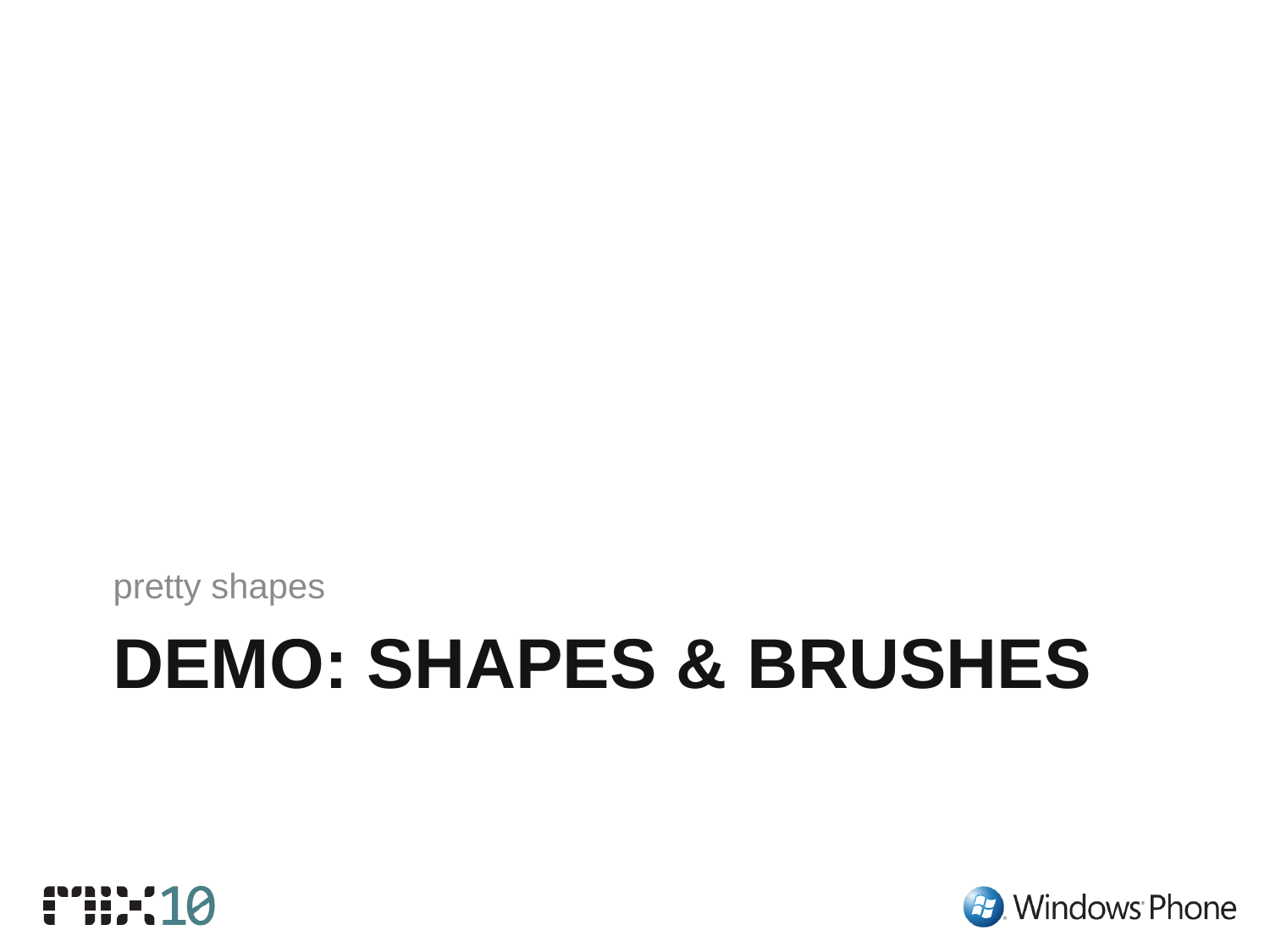

pretty shapes
# DEMO: SHAPES & BRUSHES